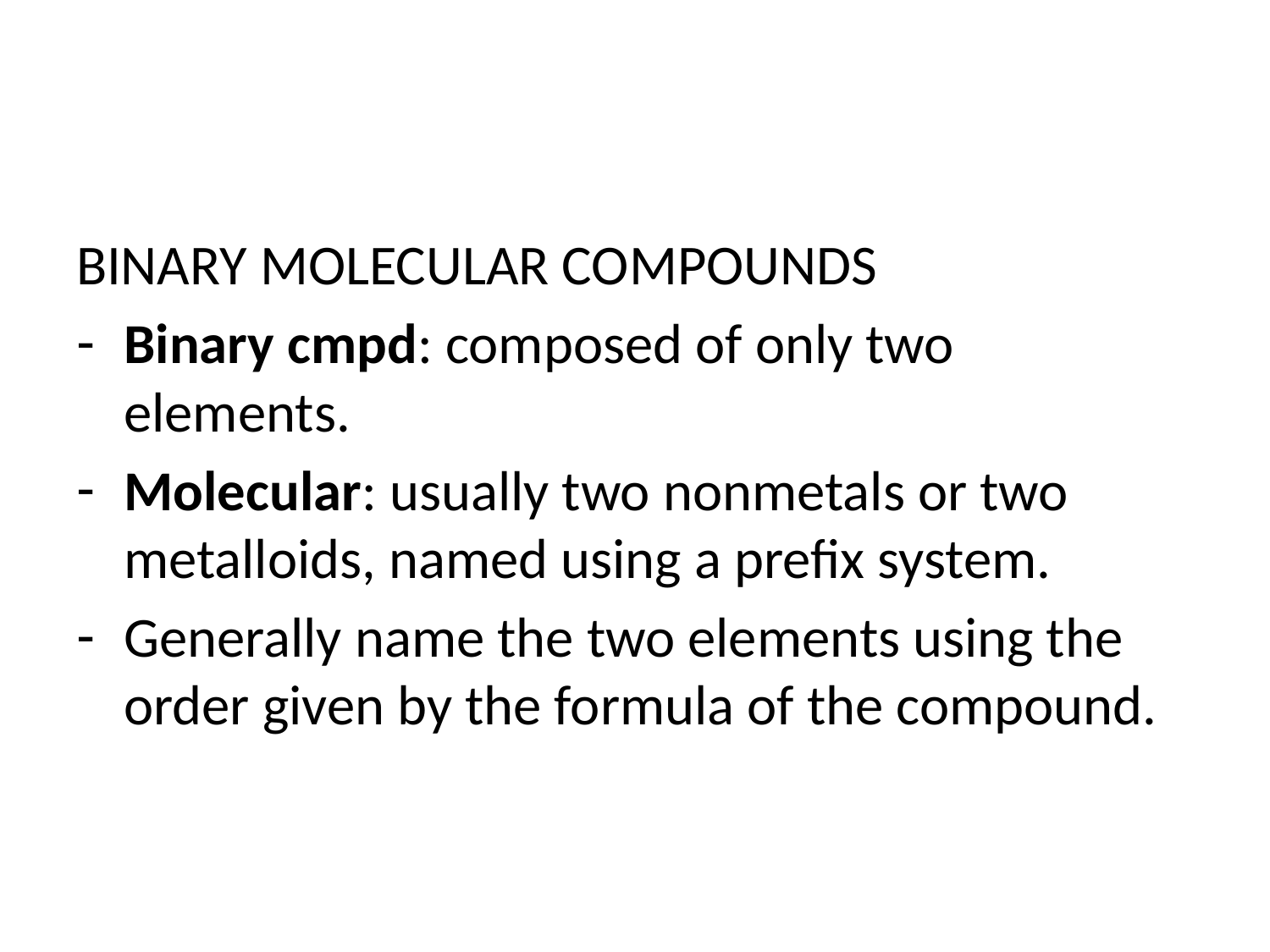

#
BINARY MOLECULAR COMPOUNDS
Binary cmpd: composed of only two elements.
Molecular: usually two nonmetals or two metalloids, named using a prefix system.
Generally name the two elements using the order given by the formula of the compound.